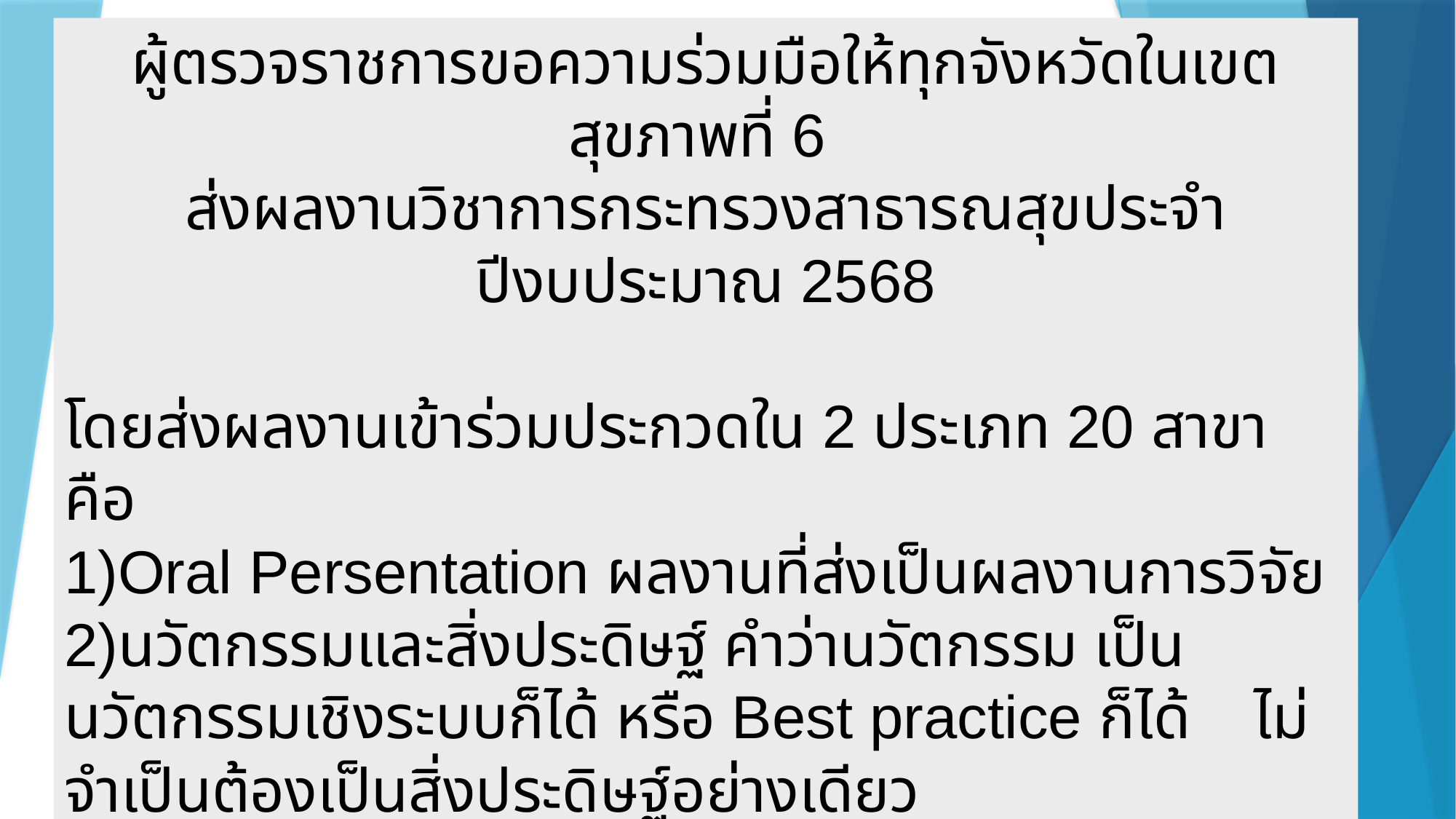

ผู้ตรวจราชการขอความร่วมมือให้ทุกจังหวัดในเขตสุขภาพที่ 6
ส่งผลงานวิชาการกระทรวงสาธารณสุขประจำปีงบประมาณ 2568

โดยส่งผลงานเข้าร่วมประกวดใน 2 ประเภท 20 สาขา คือ
1)Oral Persentation ผลงานที่ส่งเป็นผลงานการวิจัย
2)นวัตกรรมและสิ่งประดิษฐ์ คำว่านวัตกรรม เป็นนวัตกรรมเชิงระบบก็ได้ หรือ Best practice ก็ได้    ไม่จำเป็นต้องเป็นสิ่งประดิษฐ์อย่างเดียว

**การนำเสนอในทั้งสองประเภทที่ รพ.พระปกเกล้า 16-18 กค.68 เป็นรูปแบบ  Oral Persentation ด้วย Power point**